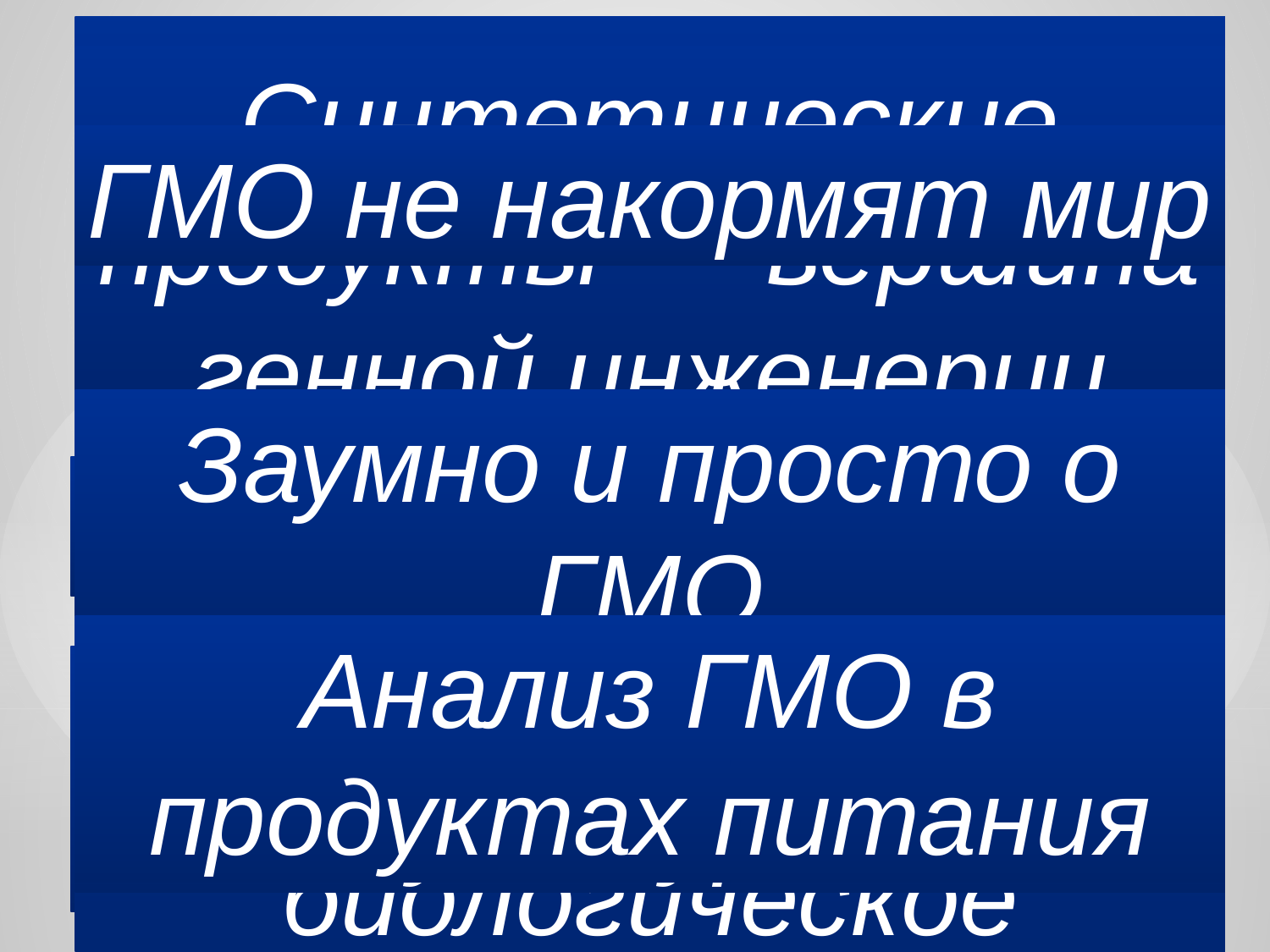

Влияние ГМО на организм человека
В чем опасность генетически модифицированных организмов?
Синтетические продукты — вершина генной инженерии
Атакуют ГМО
ГМО не накормят мир
ГМО: что это такое и стоит ли бояться?
Темная сторона ГМО: технологии или современное смертельное биологическое оружие?
Заумно и просто о ГМО
Правда и мифы о ГМО
ГМО: за и против
Анализ ГМО в продуктах питания
Накормят ли мир ГМ-культуры?
ГМО в продуктах питания и медицине
Вред генетически модифицированных организмов